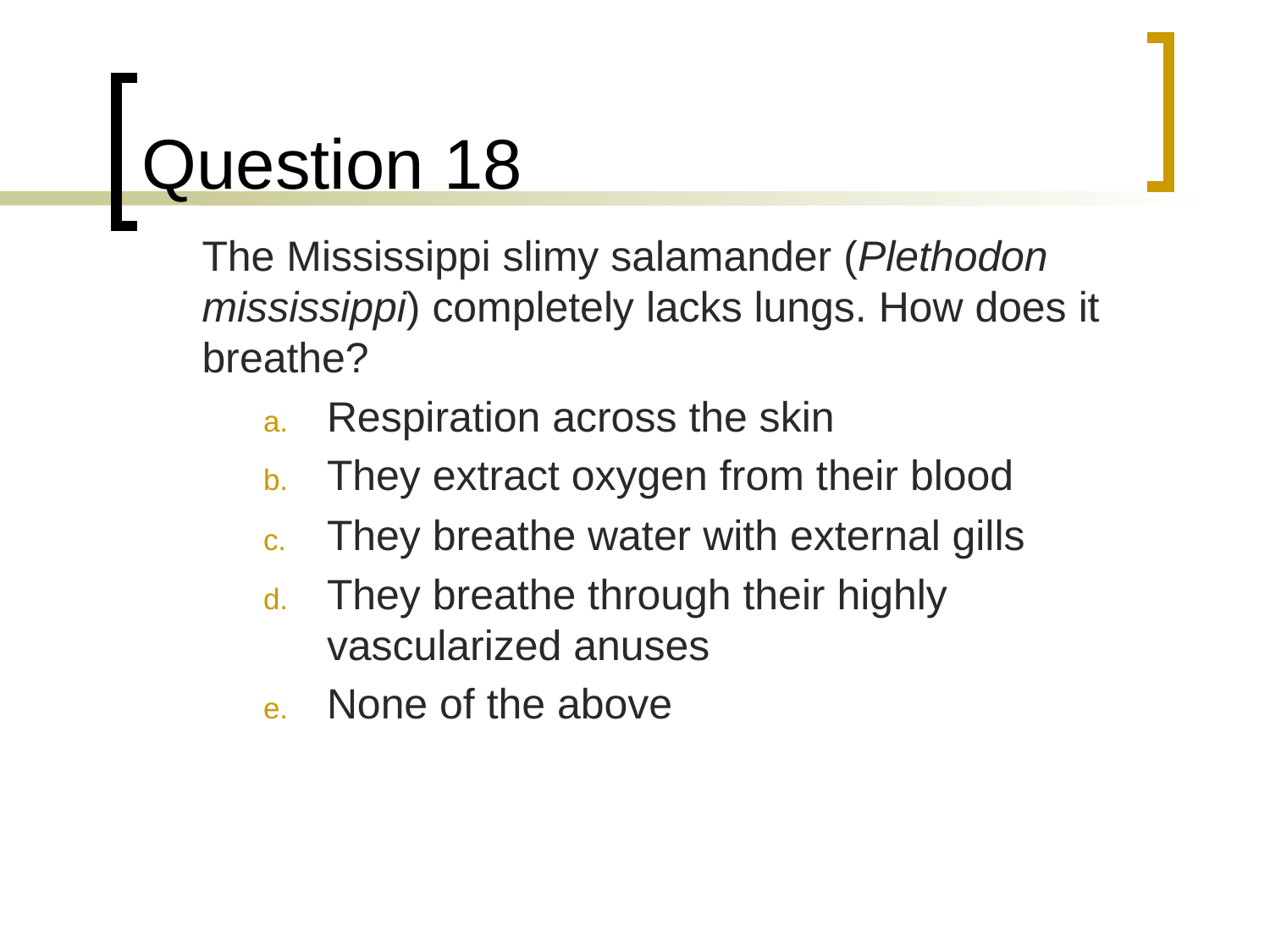

# Question 18
	The Mississippi slimy salamander (Plethodon mississippi) completely lacks lungs. How does it breathe?
Respiration across the skin
They extract oxygen from their blood
They breathe water with external gills
They breathe through their highly vascularized anuses
None of the above